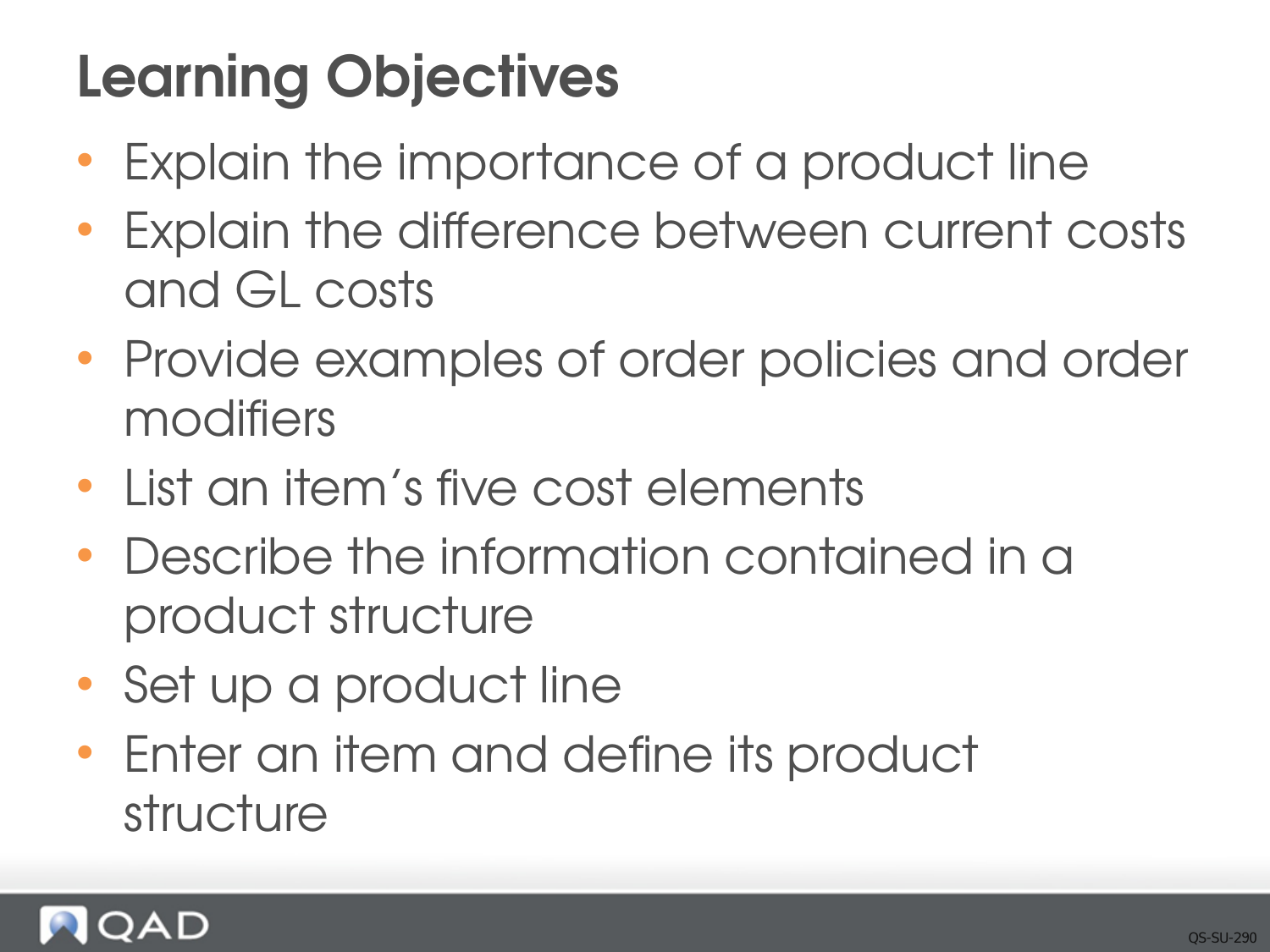

# Learning Objectives
Explain the importance of a product line
Explain the difference between current costs and GL costs
Provide examples of order policies and order modifiers
List an item’s five cost elements
Describe the information contained in a product structure
Set up a product line
Enter an item and define its product structure
QS-SU-290